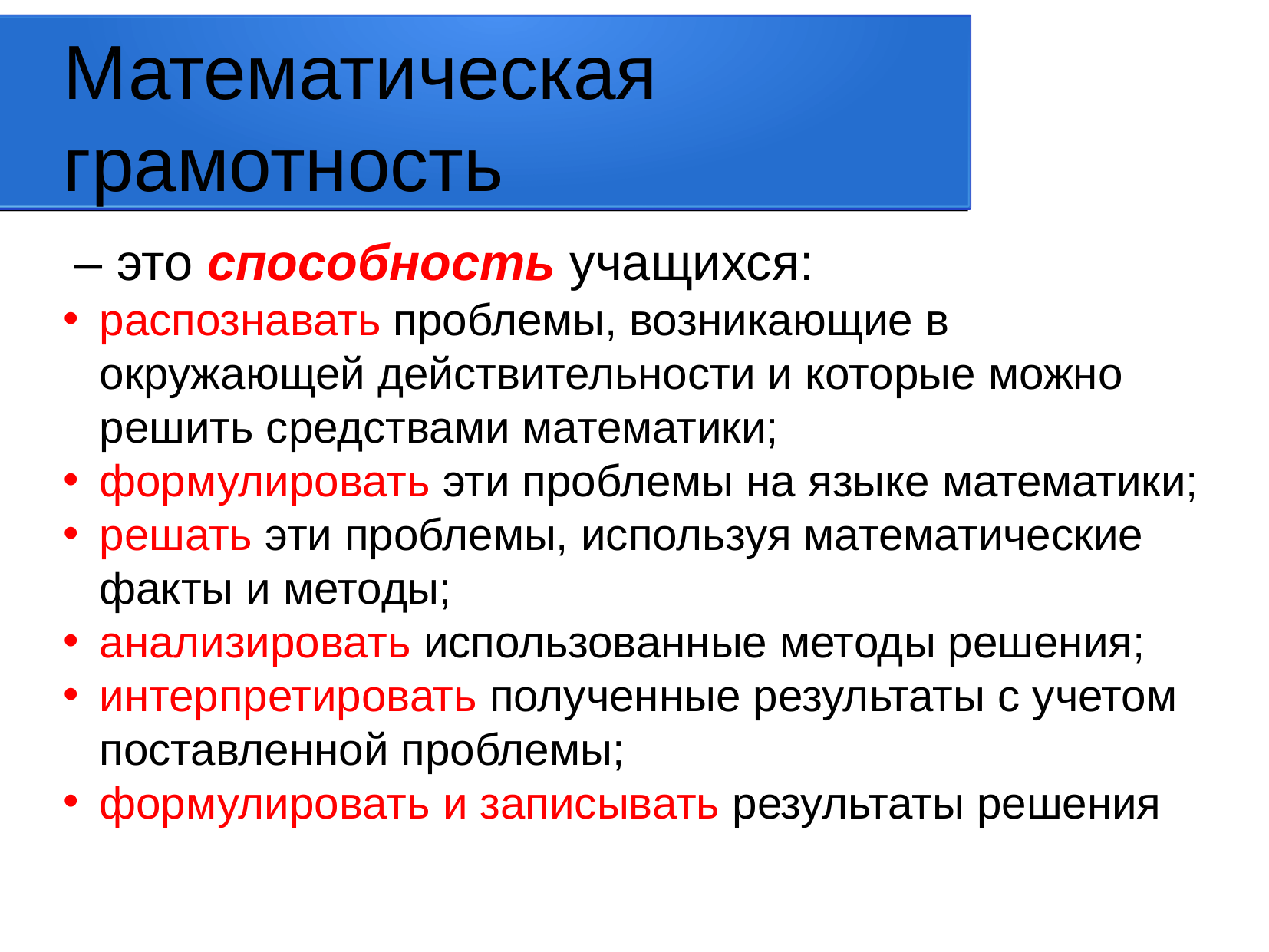

# Математическая грамотность
 – это способность учащихся:
распознавать проблемы, возникающие в окружающей действительности и которые можно решить средствами математики;
формулировать эти проблемы на языке математики;
решать эти проблемы, используя математические факты и методы;
анализировать использованные методы решения;
интерпретировать полученные результаты с учетом поставленной проблемы;
формулировать и записывать результаты решения